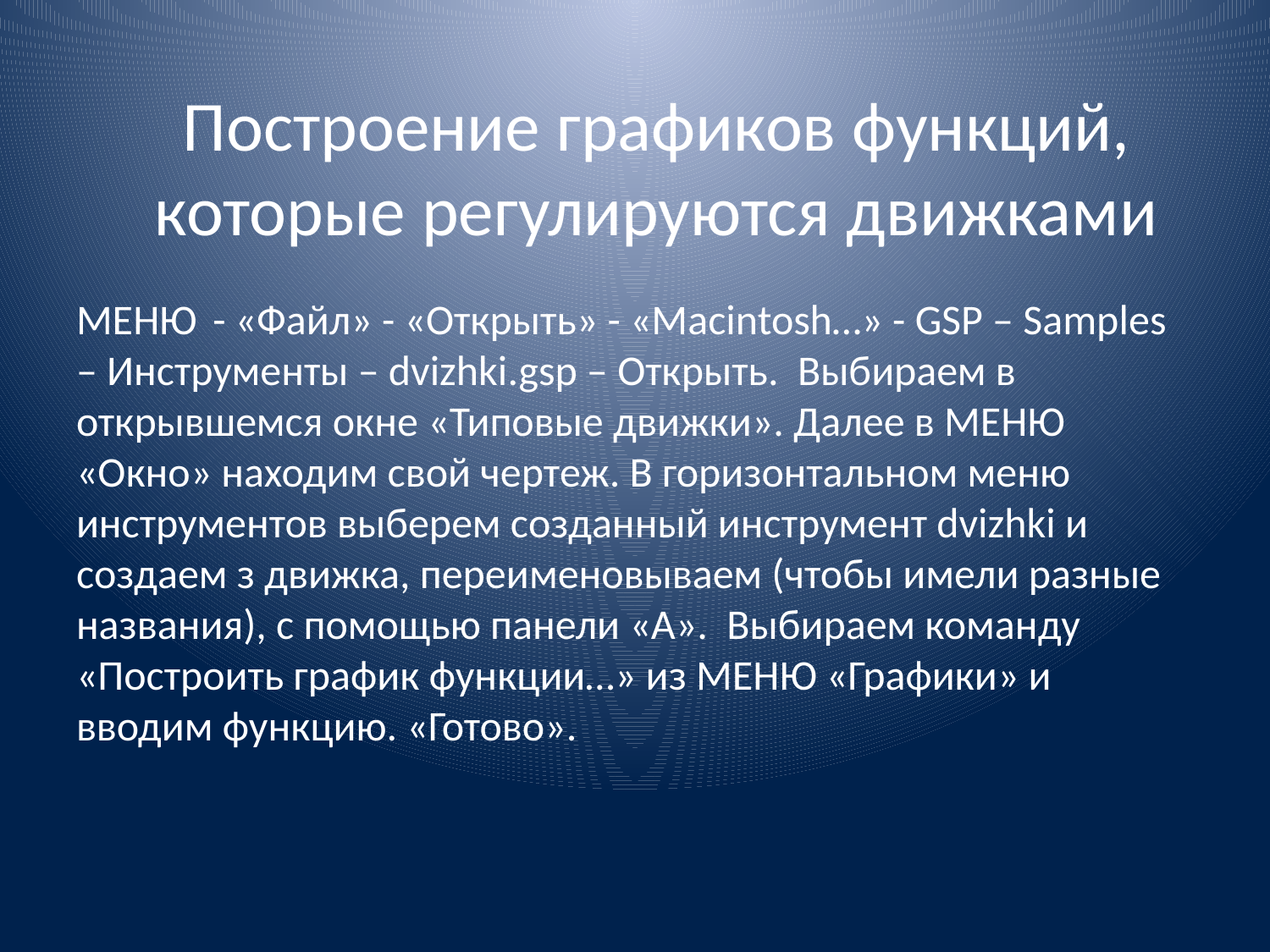

# Построение графиков функций, которые регулируются движками
МЕНЮ	 - «Файл» - «Открыть» - «Macintosh…» - GSP – Samples – Инструменты – dvizhki.gsp – Открыть.  Выбираем в открывшемся окне «Типовые движки». Далее в МЕНЮ «Окно» находим свой чертеж. В горизонтальном меню инструментов выберем созданный инструмент dvizhki и создаем з движка, переименовываем (чтобы имели разные названия), с помощью панели «А».  Выбираем команду «Построить график функции…» из МЕНЮ «Графики» и вводим функцию. «Готово».